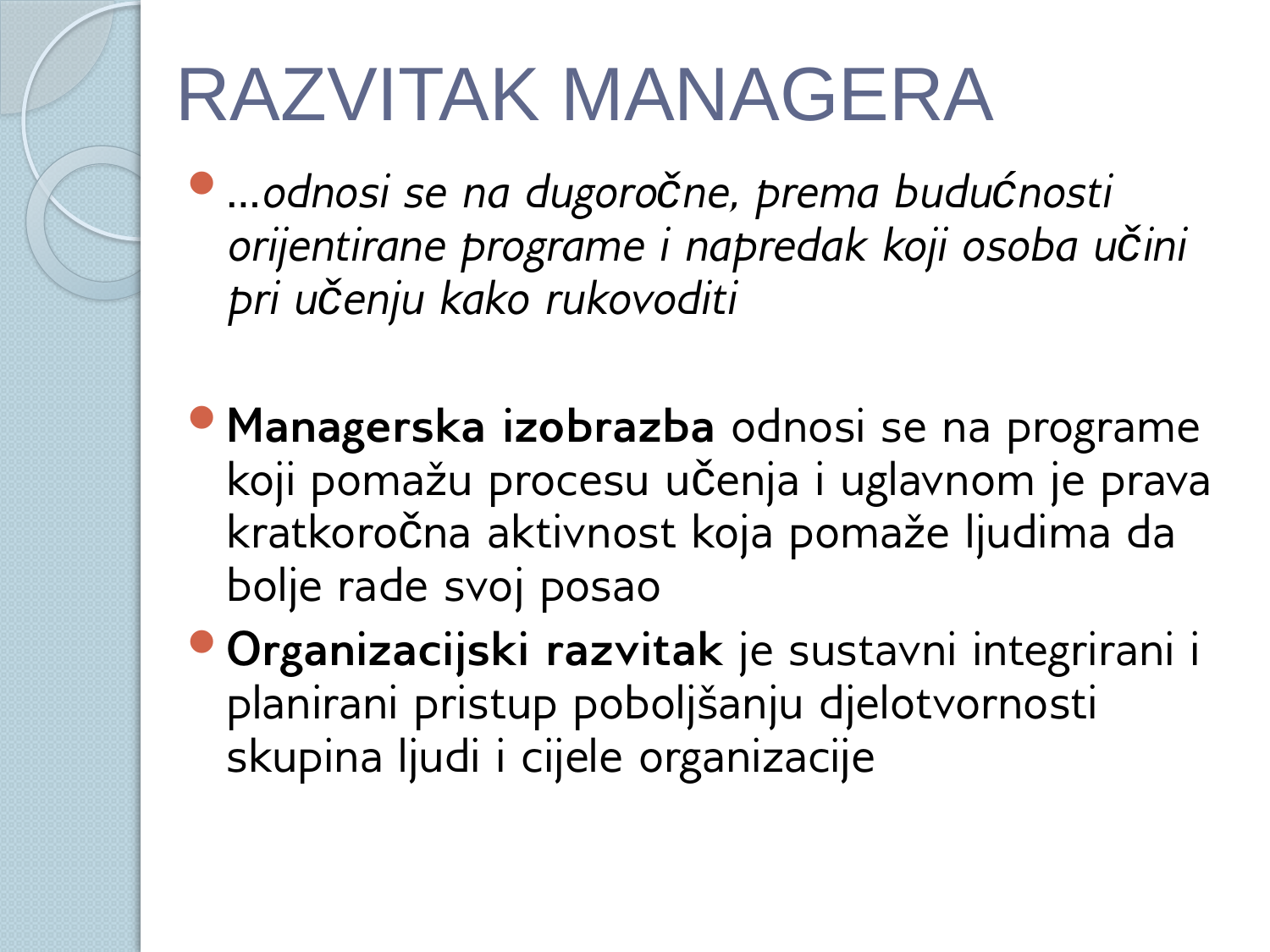

# RAZVITAK MANAGERA
…odnosi se na dugoročne, prema budućnosti orijentirane programe i napredak koji osoba učini pri učenju kako rukovoditi

Managerska izobrazba odnosi se na programe koji pomažu procesu učenja i uglavnom je prava kratkoročna aktivnost koja pomaže ljudima da bolje rade svoj posao
Organizacijski razvitak je sustavni integrirani i planirani pristup poboljšanju djelotvornosti skupina ljudi i cijele organizacije